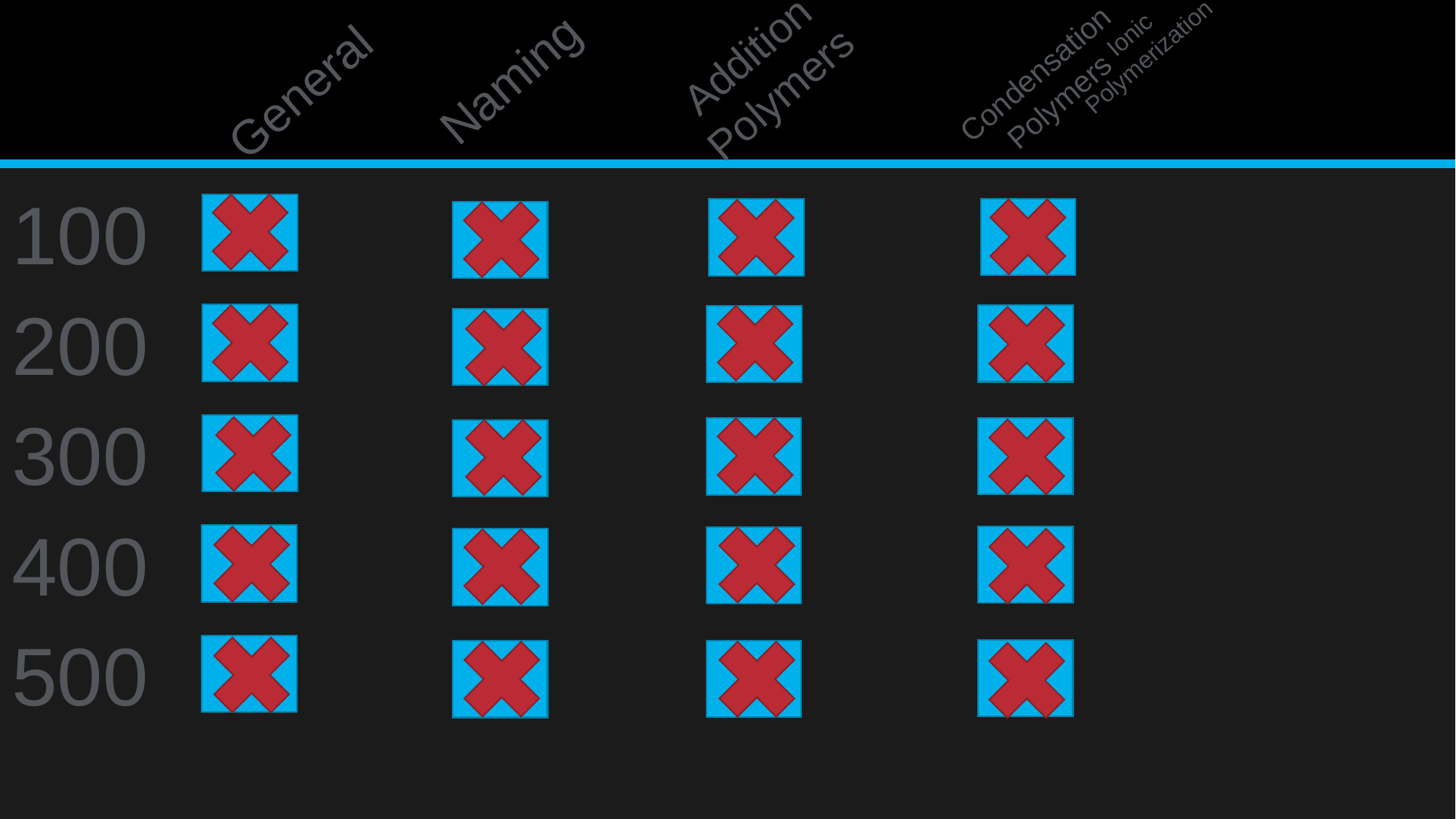

Ionic
Polymerization
Addition
Polymers
Naming
Condensation
Polymers
General

100

200

300

400

500